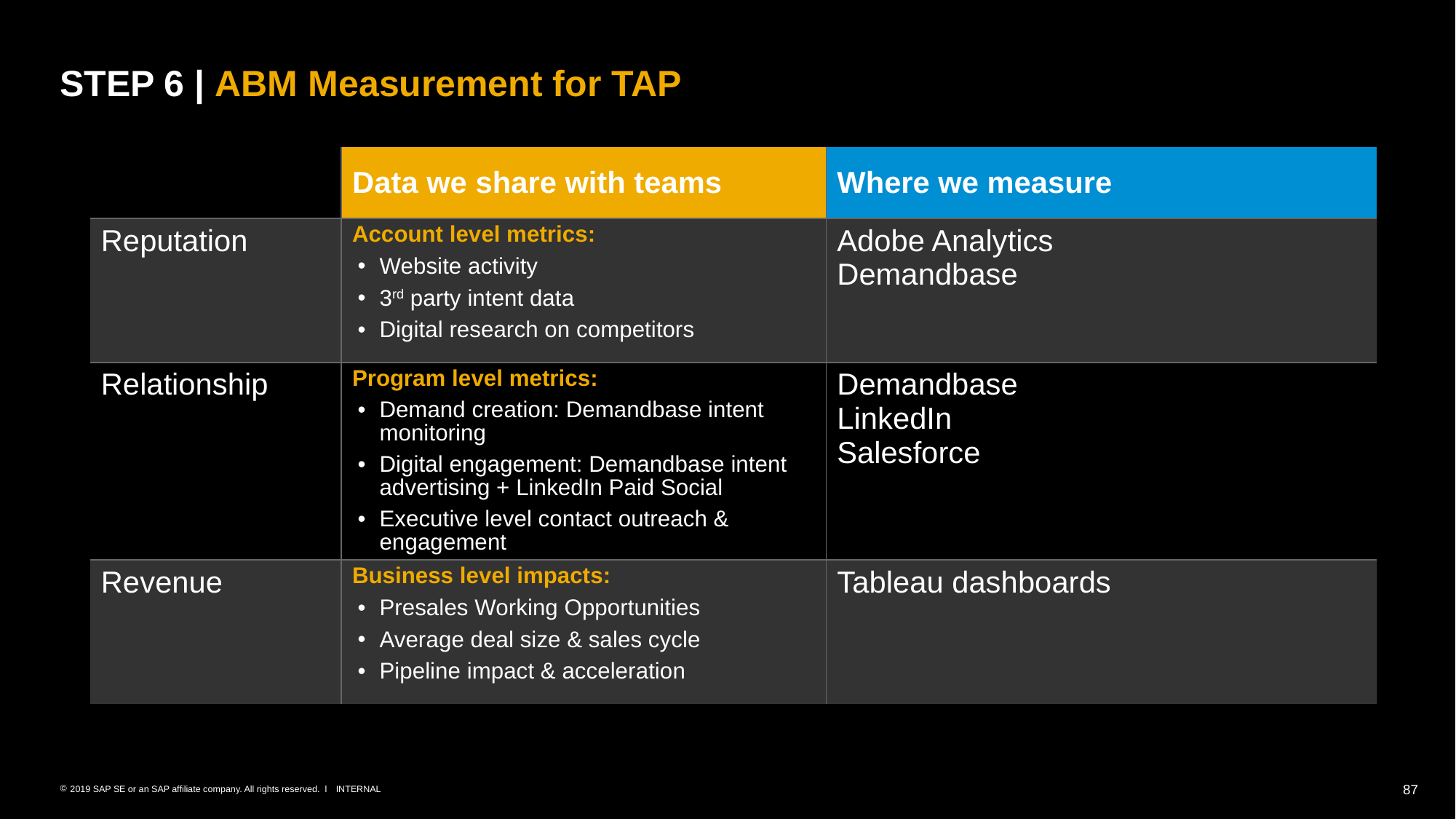

# STEP 6 | ABM Measurement for TAP
|  | Data we share with teams | Where we measure |
| --- | --- | --- |
| Reputation | Account level metrics: Website activity 3rd party intent data Digital research on competitors | Adobe Analytics Demandbase |
| Relationship | Program level metrics: Demand creation: Demandbase intent monitoring Digital engagement: Demandbase intent advertising + LinkedIn Paid Social Executive level contact outreach & engagement | Demandbase LinkedIn Salesforce |
| Revenue | Business level impacts: Presales Working Opportunities Average deal size & sales cycle Pipeline impact & acceleration | Tableau dashboards |